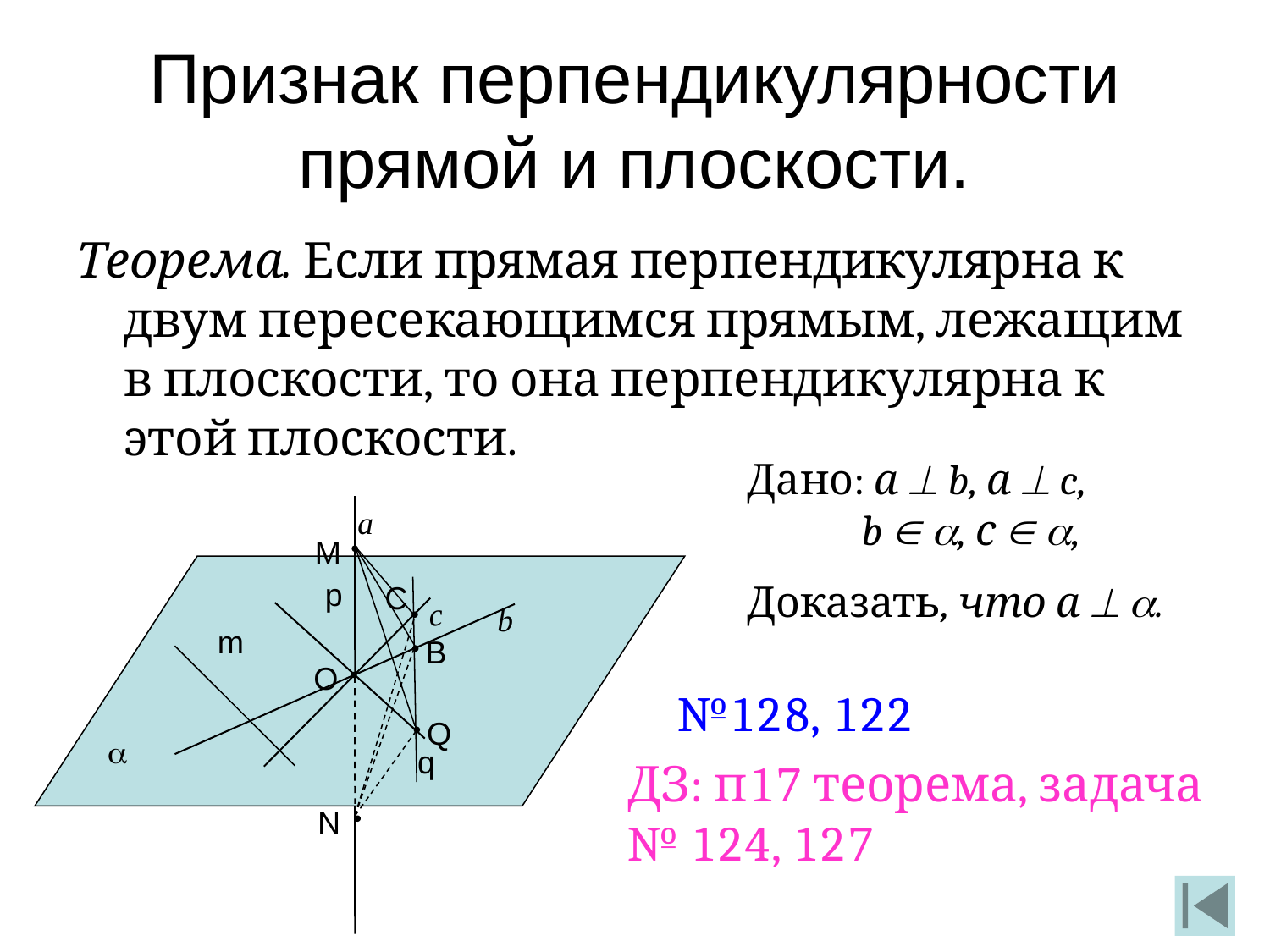

Признак перпендикулярности прямой и плоскости.
Теорема. Если прямая перпендикулярна к двум пересекающимся прямым, лежащим в плоскости, то она перпендикулярна к этой плоскости.
Дано: а ⊥ b, а ⊥ c,
b ∈ α, с ∈ α,
Доказать, что а ⊥ α.
a

α
b

c

O

М

p

C

q
m

B

№128, 122
Q

ДЗ: п17 теорема, задача № 124, 127
N